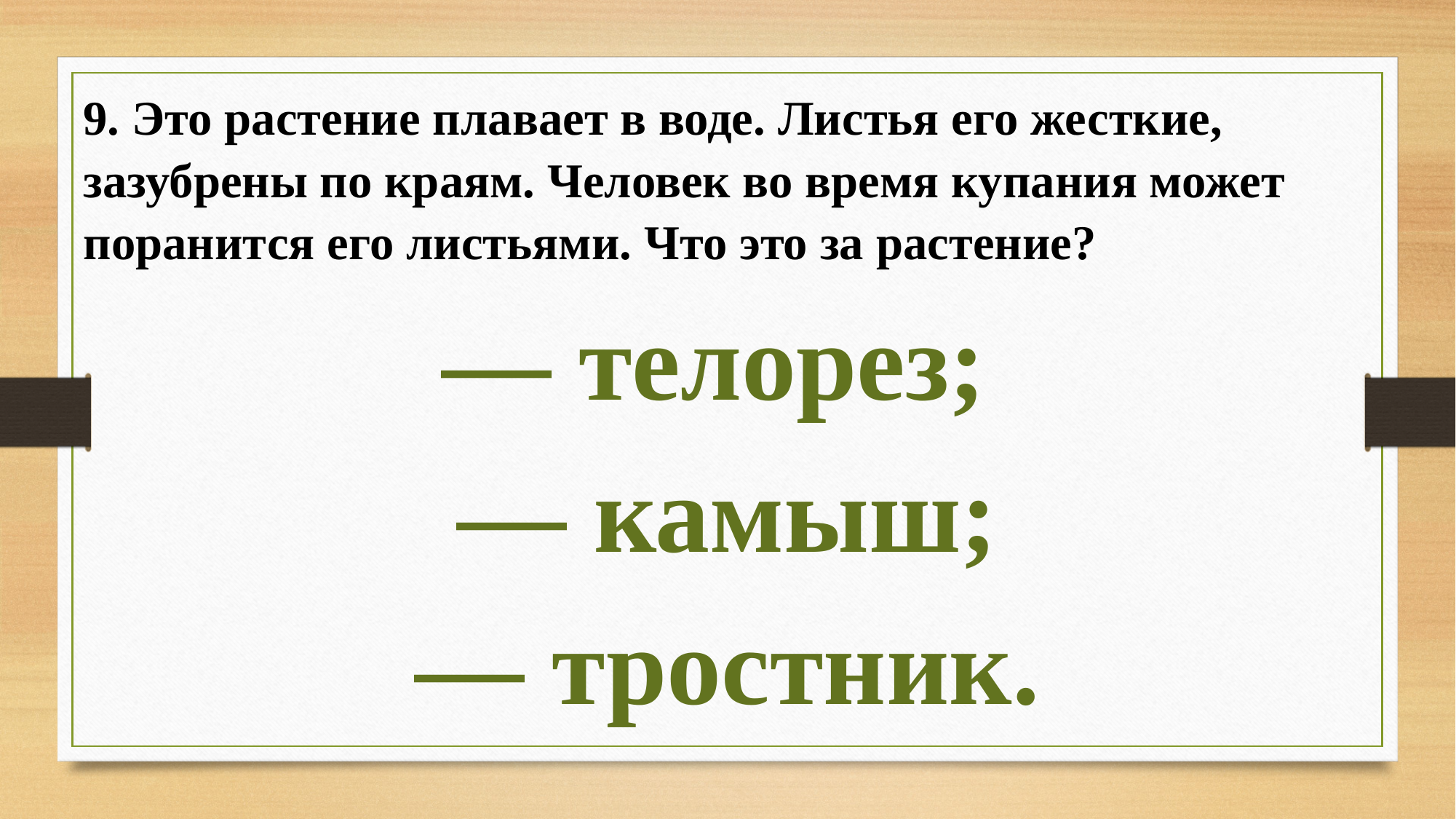

9. Это растение плавает в воде. Листья его жесткие, зазубрены по краям. Человек во время купания может поранится его листьями. Что это за растение?
— телорез;
— камыш;
— тростник.